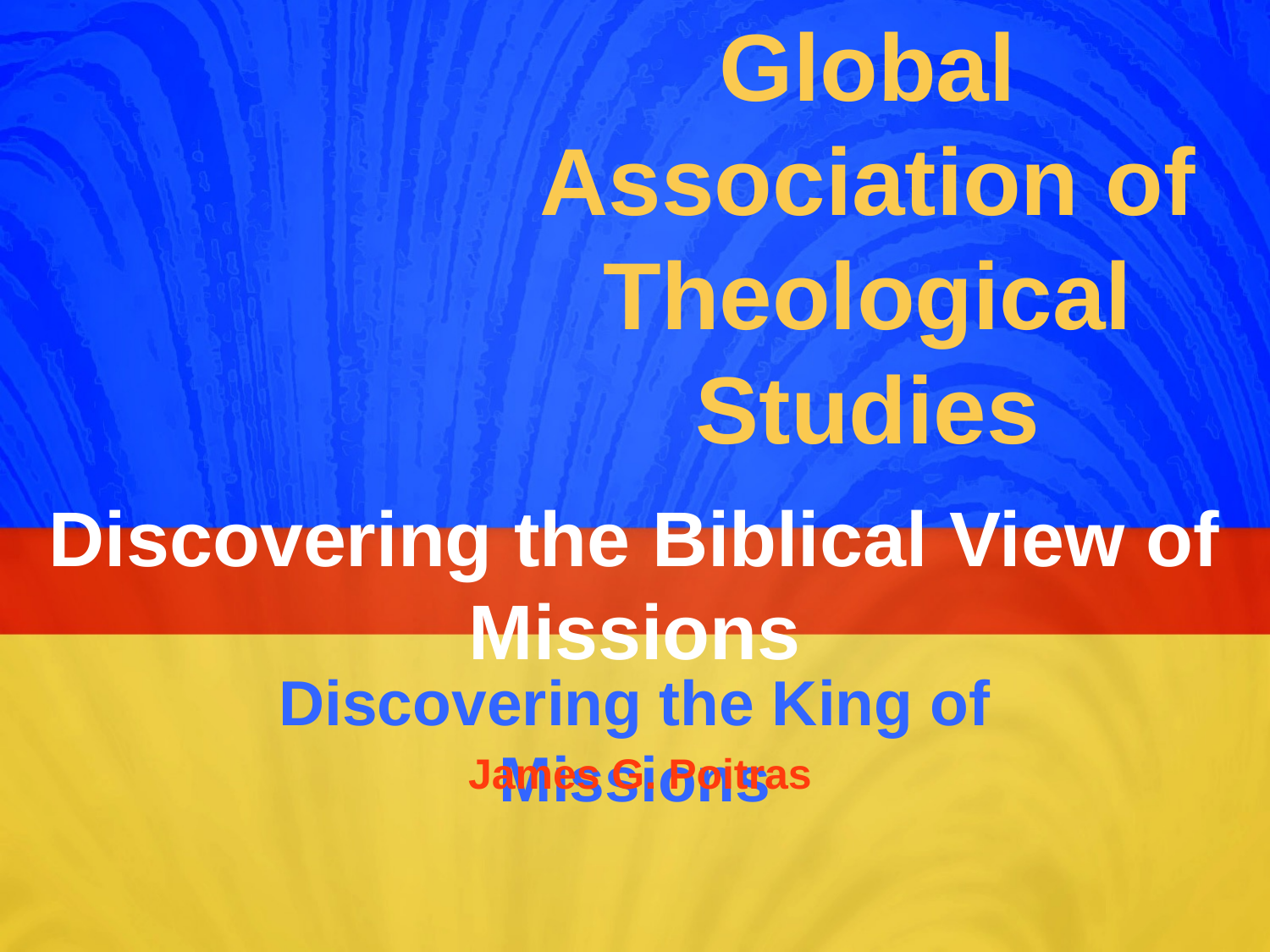

Global Association of Theological Studies
# Discovering the Biblical View of Missions
Discovering the King of Missions
James G. Poitras